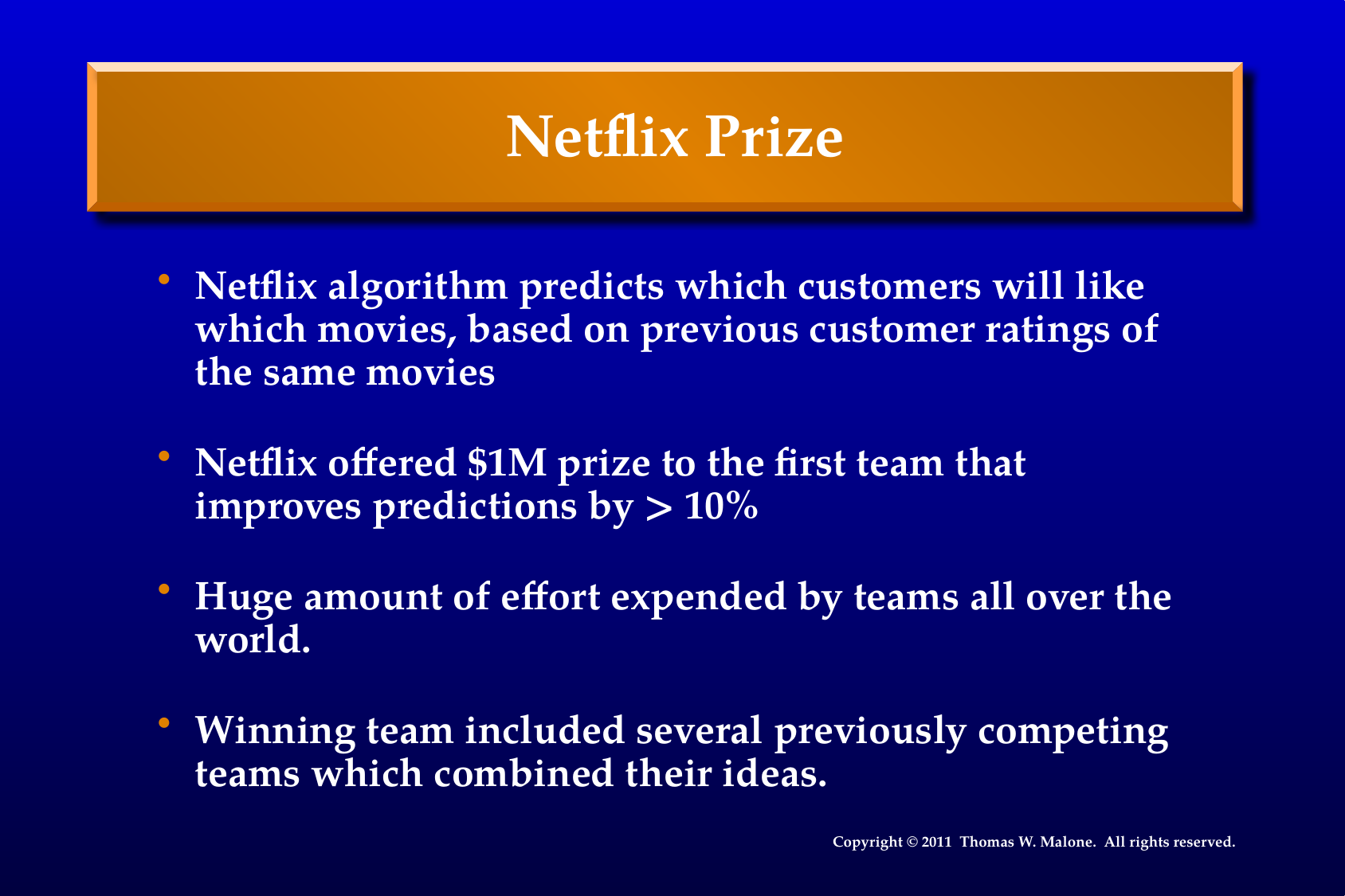

# Netflix Prize
Netflix algorithm predicts which customers will like which movies, based on previous customer ratings of the same movies
Netflix offered $1M prize to the first team that improves predictions by > 10%
Huge amount of effort expended by teams all over the world.
Winning team included several previously competing teams which combined their ideas.